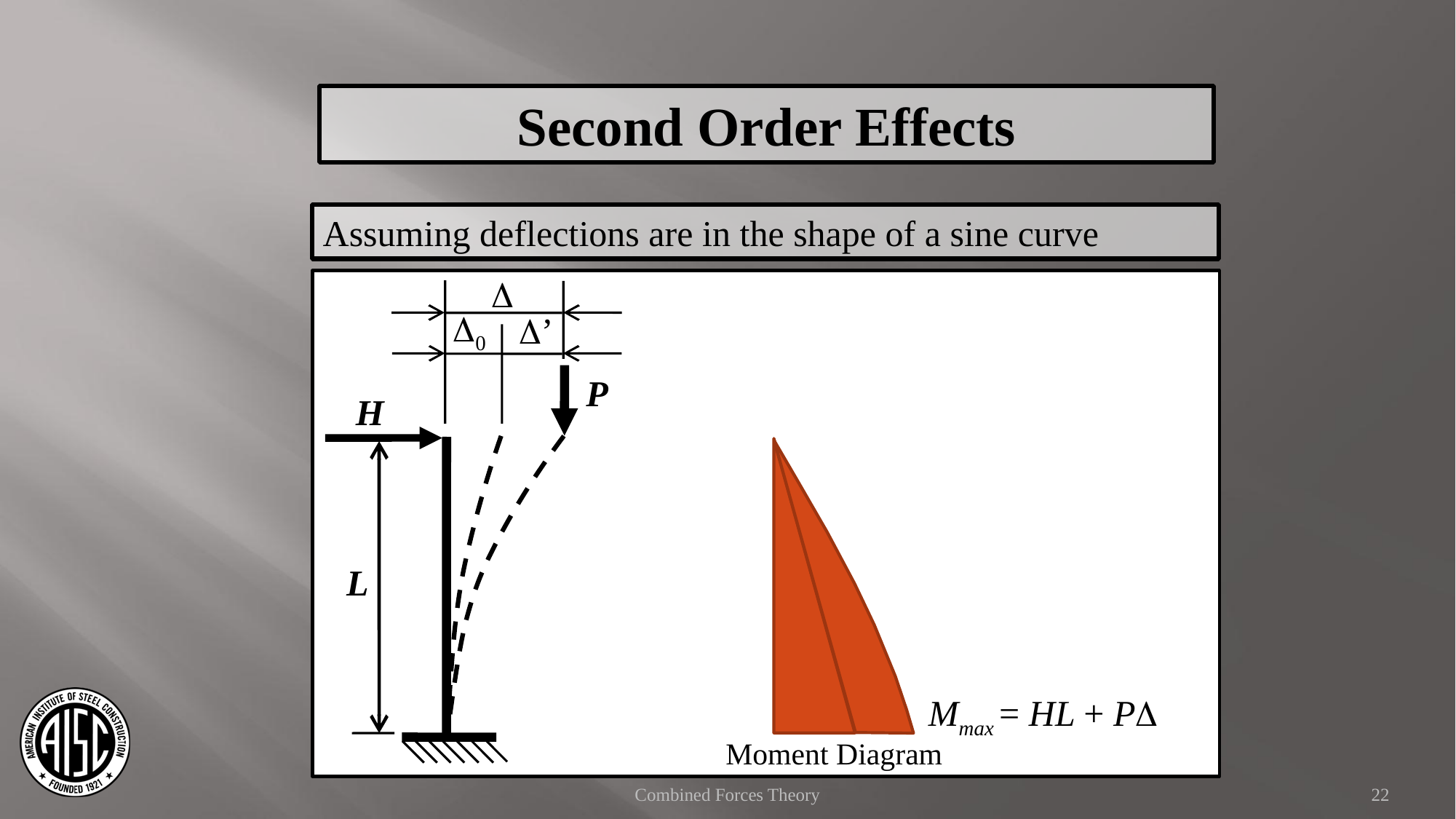

Second Order Effects
Assuming deflections are in the shape of a sine curve
Δ

Δ0
Δ’

P

H

L

Mmax = HL + PΔ
Moment Diagram

22
Combined Forces Theory